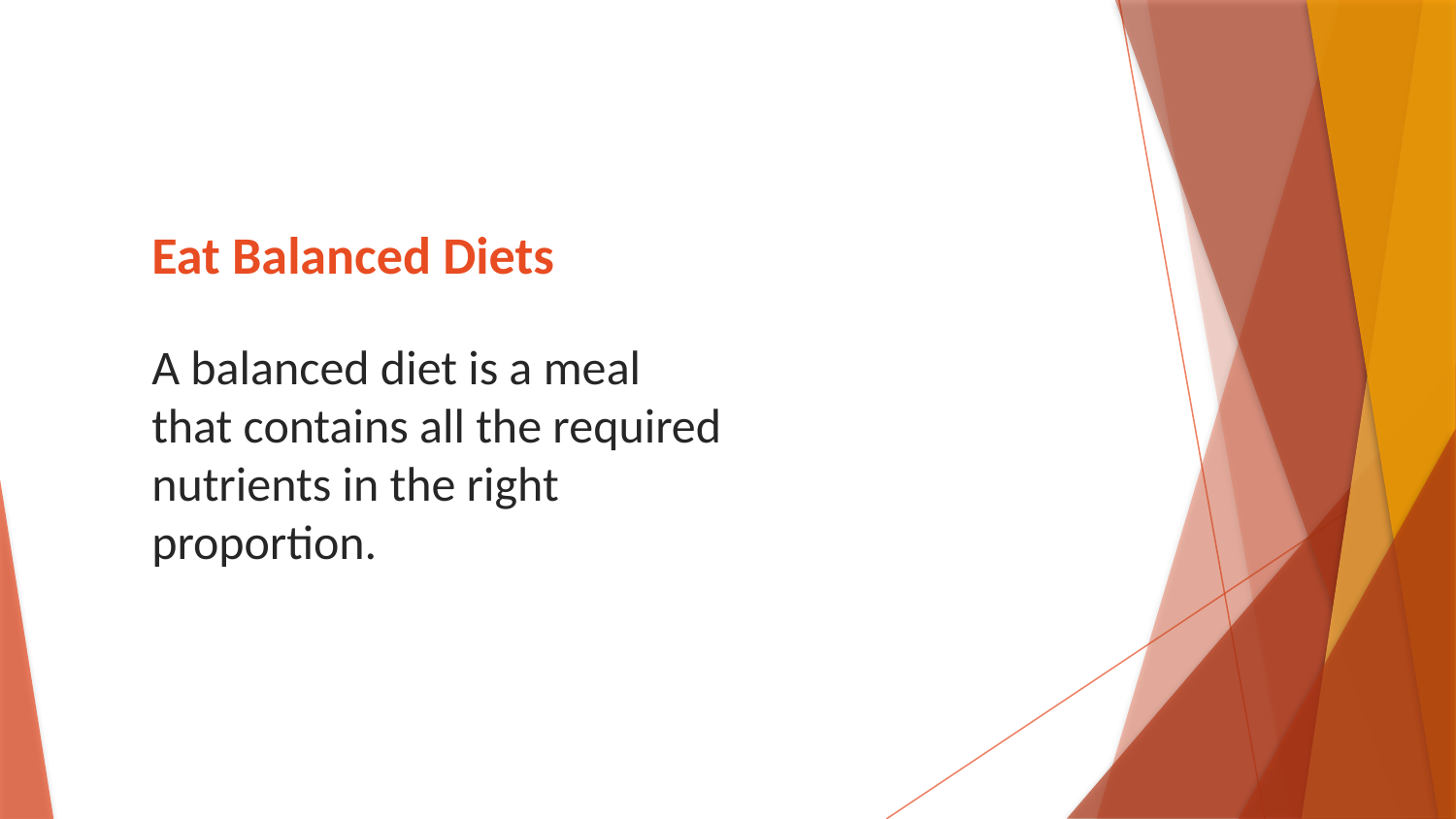

# Eat Balanced Diets
A balanced diet is a meal that contains all the required nutrients in the right proportion.